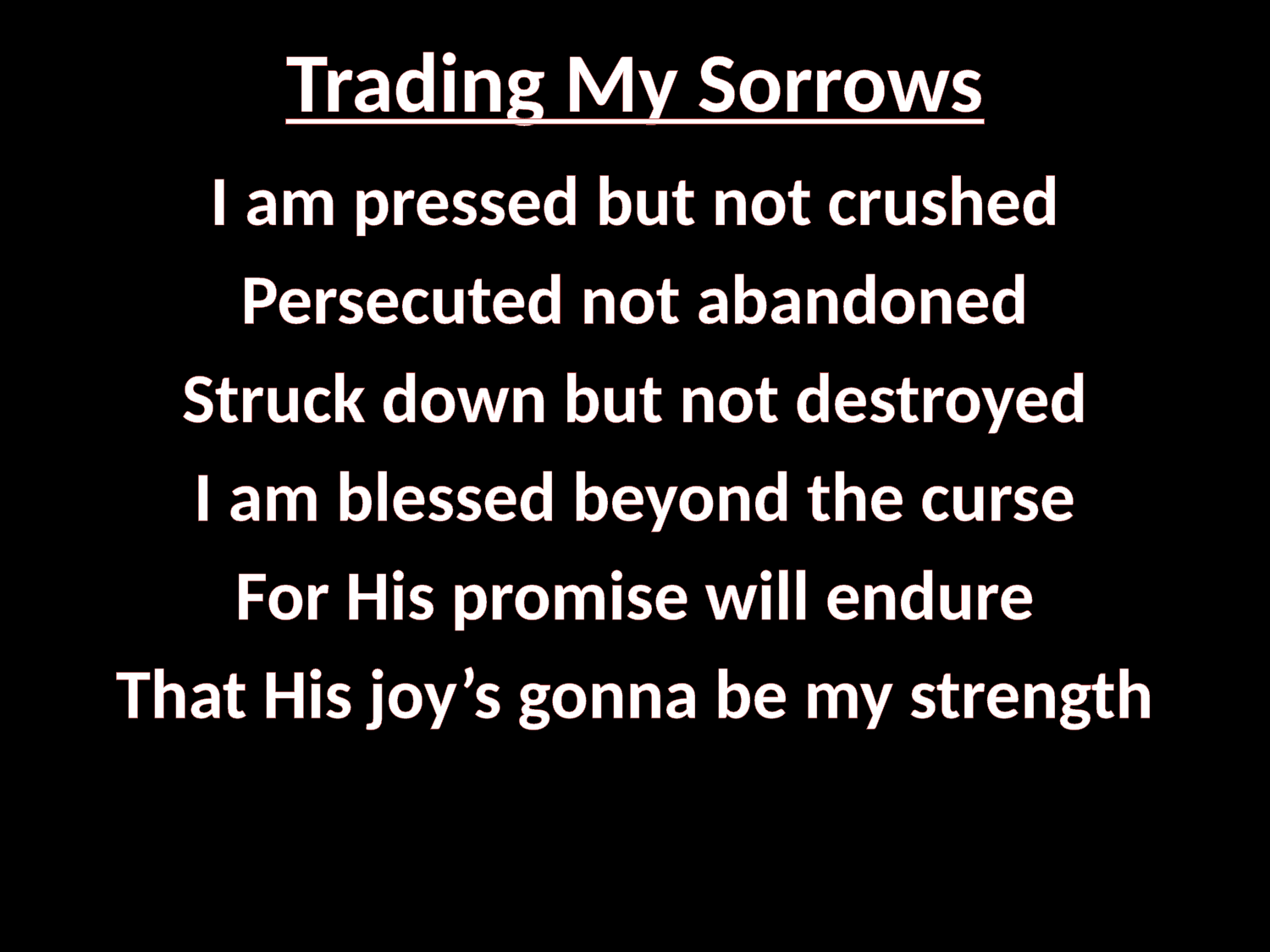

# Trading My Sorrows
I am pressed but not crushed
Persecuted not abandoned
Struck down but not destroyed
I am blessed beyond the curse
For His promise will endure
That His joy’s gonna be my strength